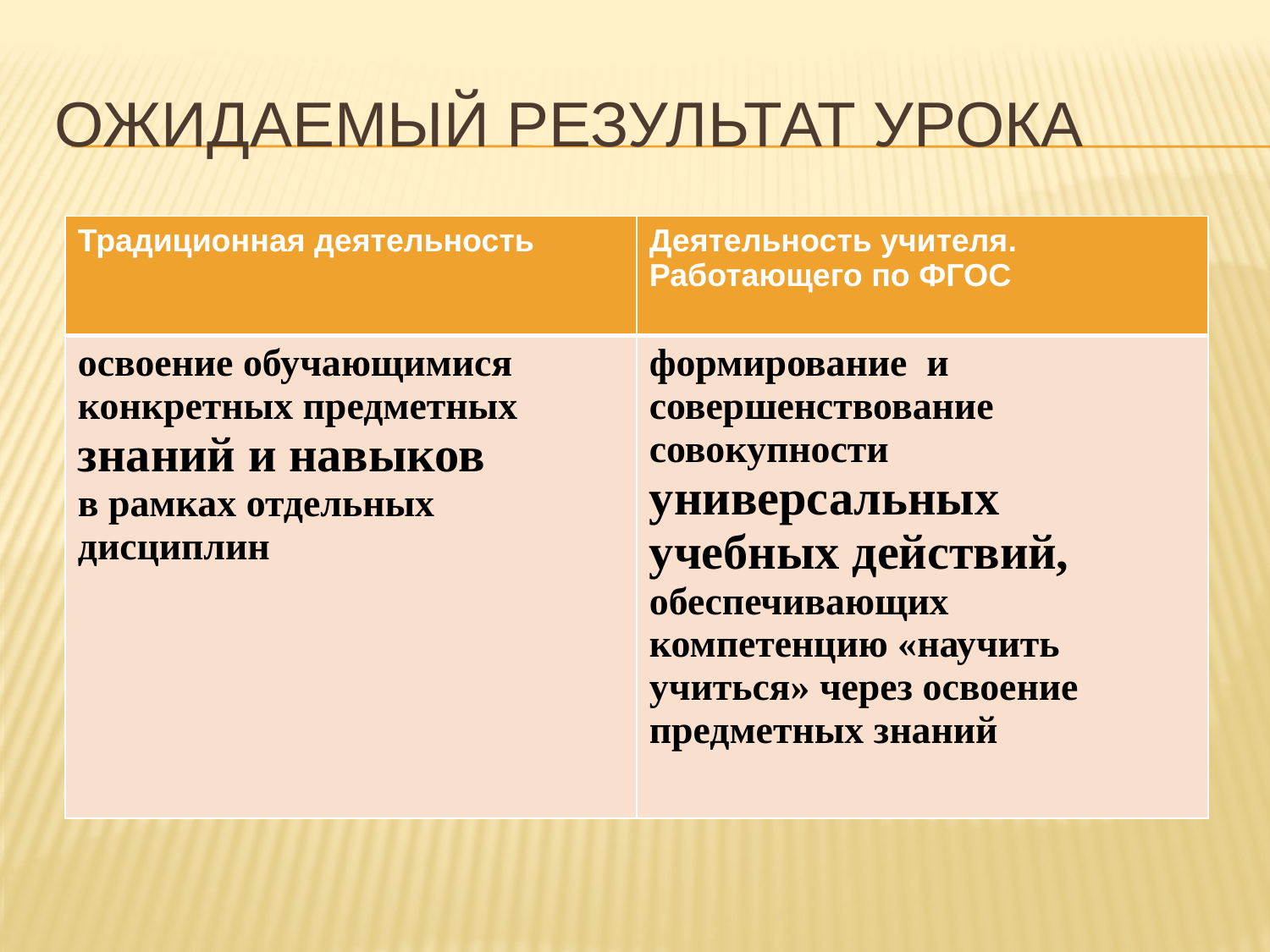

# Ожидаемый результат урока
| Традиционная деятельность | Деятельность учителя. Работающего по ФГОС |
| --- | --- |
| освоение обучающимися конкретных предметных знаний и навыков в рамках отдельных дисциплин | формирование и совершенствование совокупности универсальных учебных действий, обеспечивающих компетенцию «научить учиться» через освоение предметных знаний |